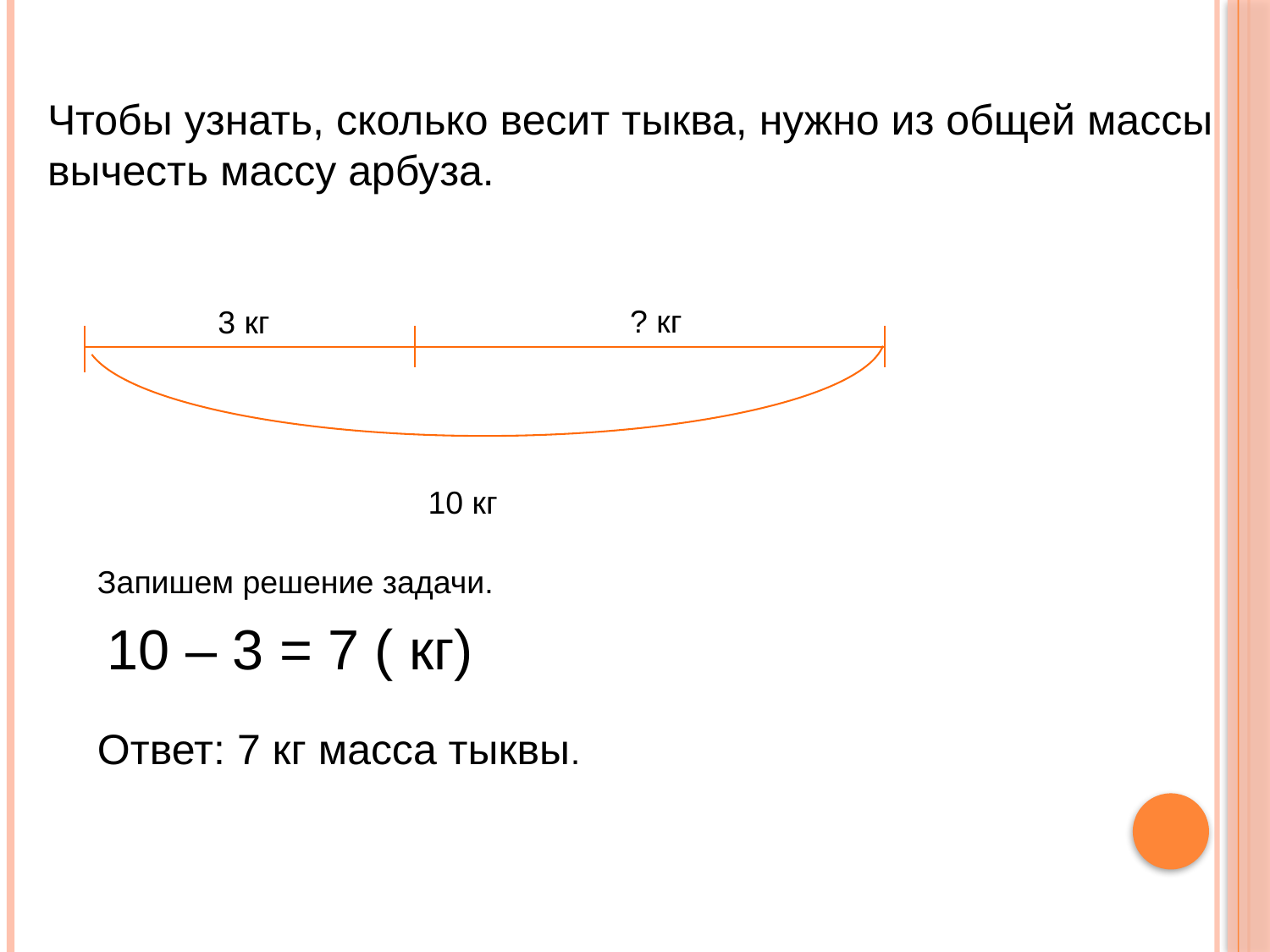

Чтобы узнать, сколько весит тыква, нужно из общей массы
вычесть массу арбуза.

? кг
3 кг
10 кг
Запишем решение задачи.
10 – 3 = 7 ( кг)
Ответ: 7 кг масса тыквы.